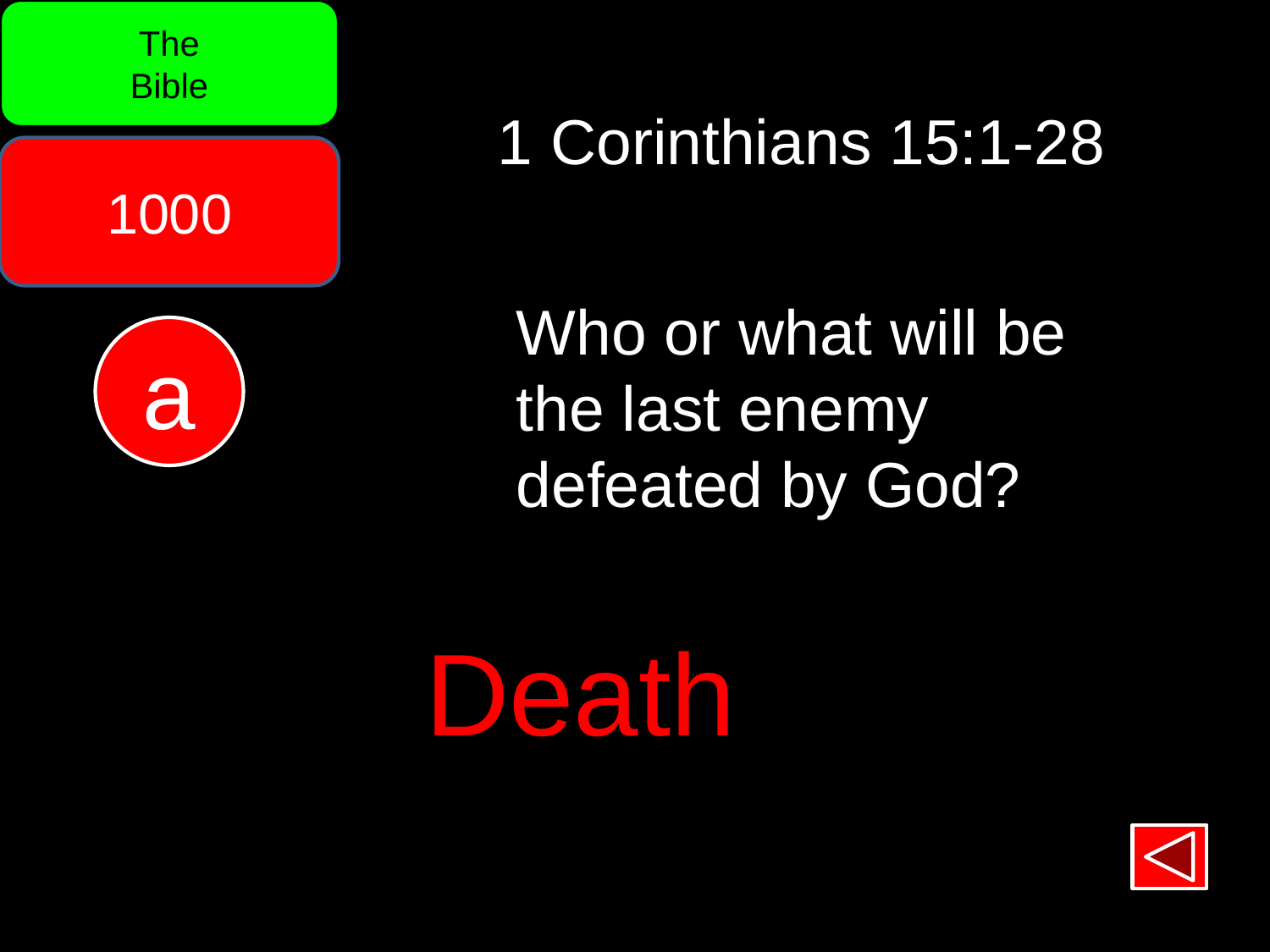

The
Bible
1 Corinthians 15:1-28
1000
Who or what will be
the last enemy
defeated by God?
a
Death